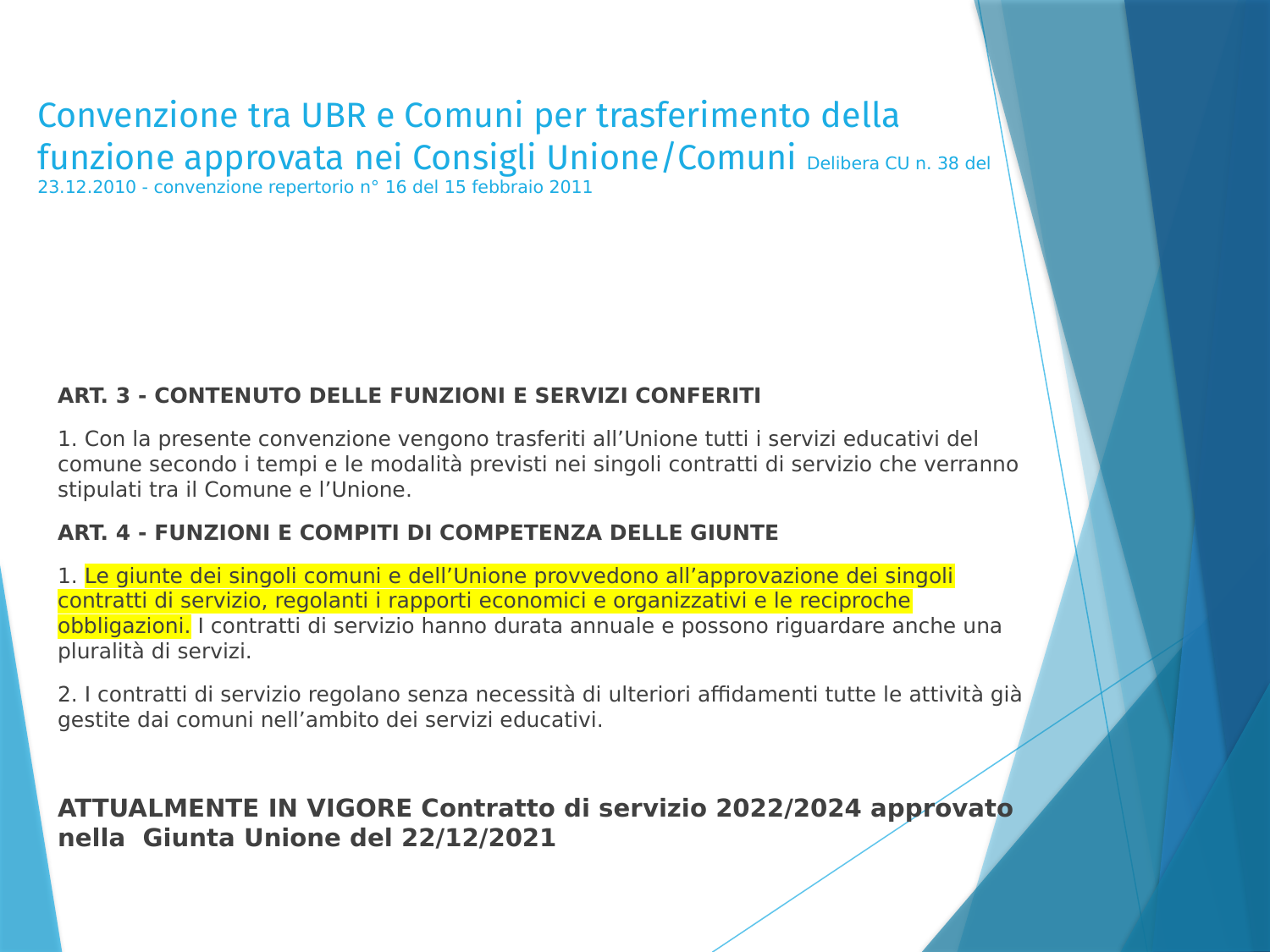

# Convenzione tra UBR e Comuni per trasferimento della funzione approvata nei Consigli Unione/Comuni Delibera CU n. 38 del 23.12.2010 - convenzione repertorio n° 16 del 15 febbraio 2011
ART. 3 - CONTENUTO DELLE FUNZIONI E SERVIZI CONFERITI
1. Con la presente convenzione vengono trasferiti all’Unione tutti i servizi educativi del comune secondo i tempi e le modalità previsti nei singoli contratti di servizio che verranno stipulati tra il Comune e l’Unione.
ART. 4 - FUNZIONI E COMPITI DI COMPETENZA DELLE GIUNTE
1. Le giunte dei singoli comuni e dell’Unione provvedono all’approvazione dei singoli contratti di servizio, regolanti i rapporti economici e organizzativi e le reciproche obbligazioni. I contratti di servizio hanno durata annuale e possono riguardare anche una pluralità di servizi.
2. I contratti di servizio regolano senza necessità di ulteriori affidamenti tutte le attività già gestite dai comuni nell’ambito dei servizi educativi.

ATTUALMENTE IN VIGORE Contratto di servizio 2022/2024 approvato nella  Giunta Unione del 22/12/2021